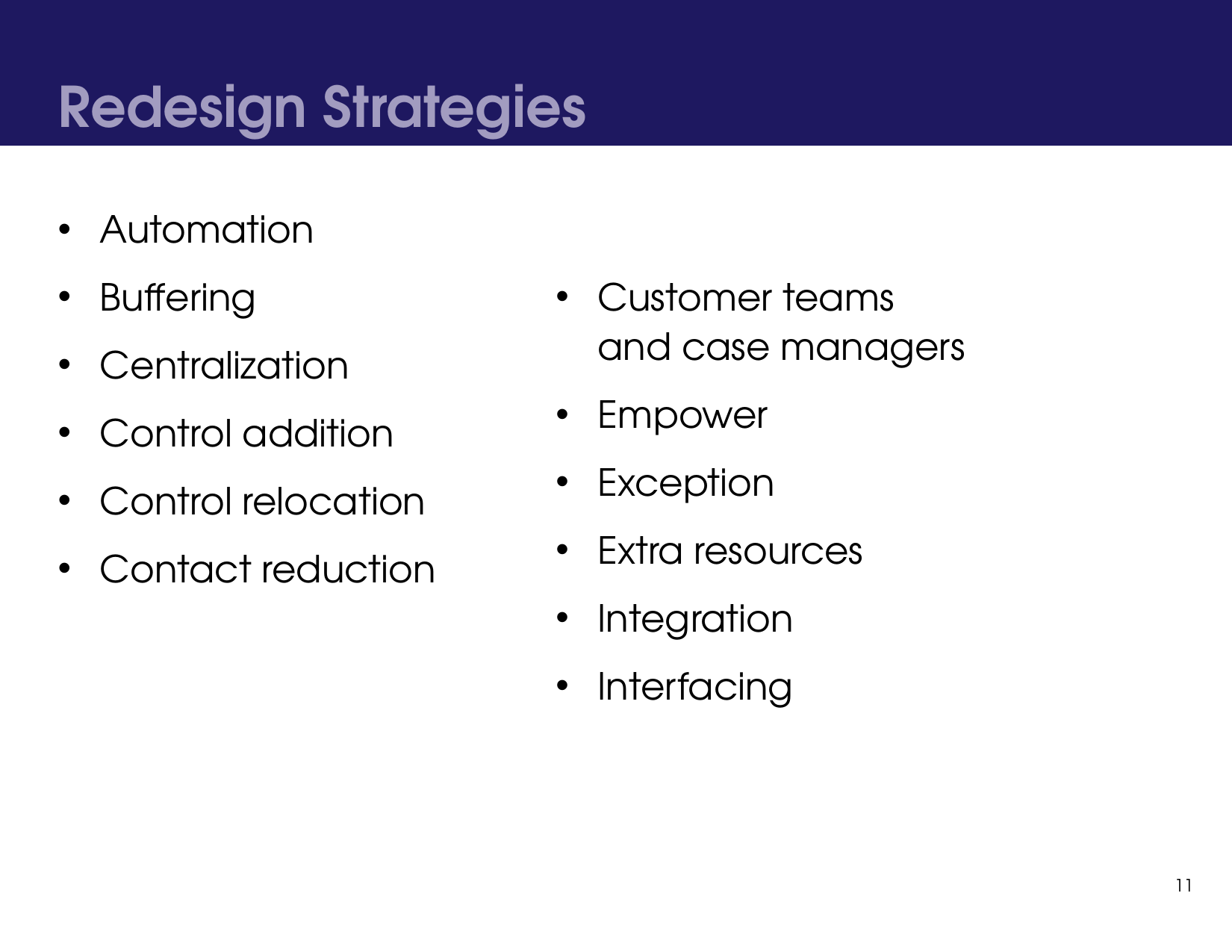

# Redesign Strategies
Automation
Buffering
Centralization
Control addition
Control relocation
Contact reduction

Customer teams
and case managers
Empower
Exception
Extra resources
Integration
Interfacing
11